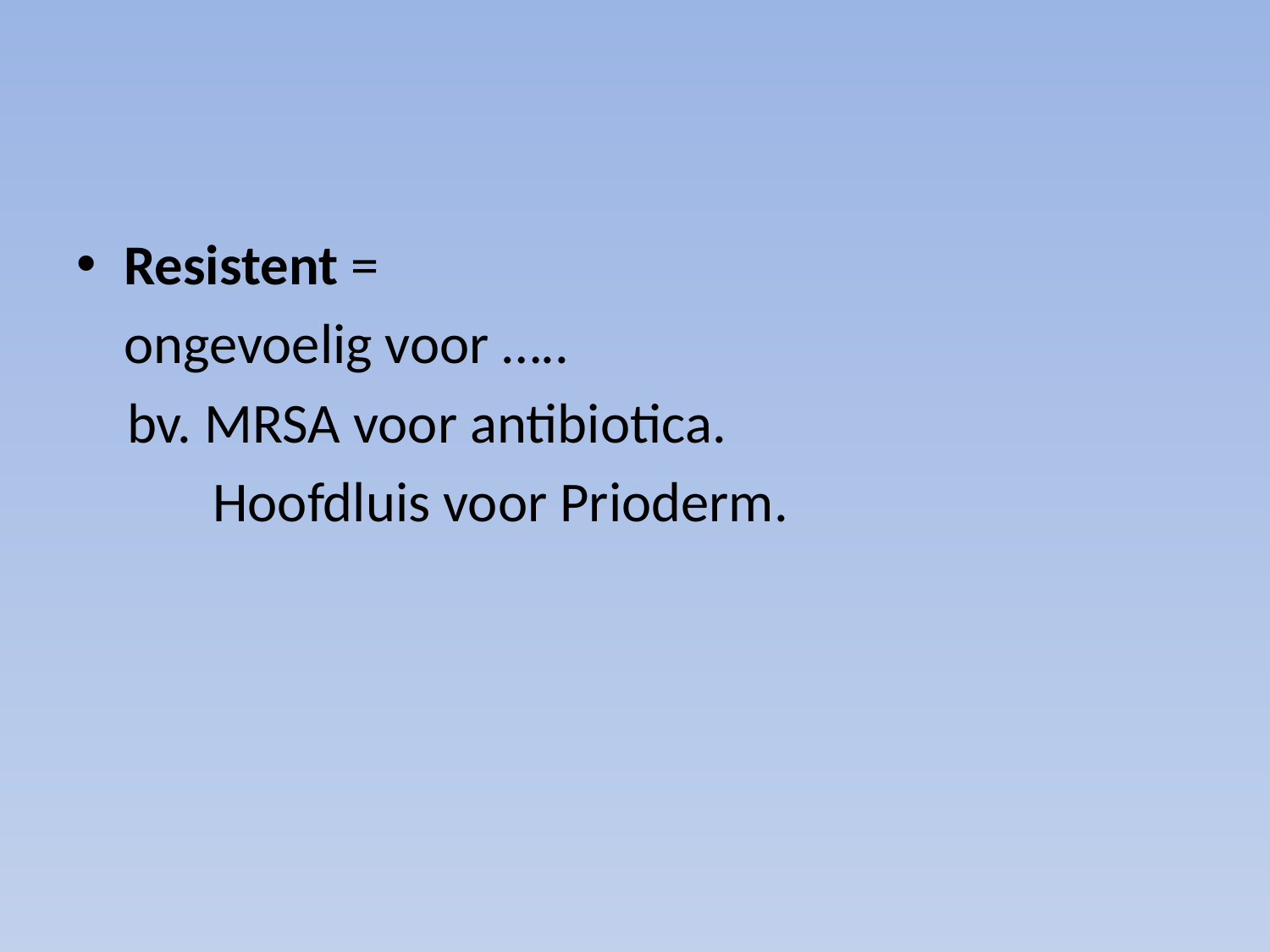

#
Resistent =
	ongevoelig voor …..
    bv. MRSA voor antibiotica.
 	       Hoofdluis voor Prioderm.